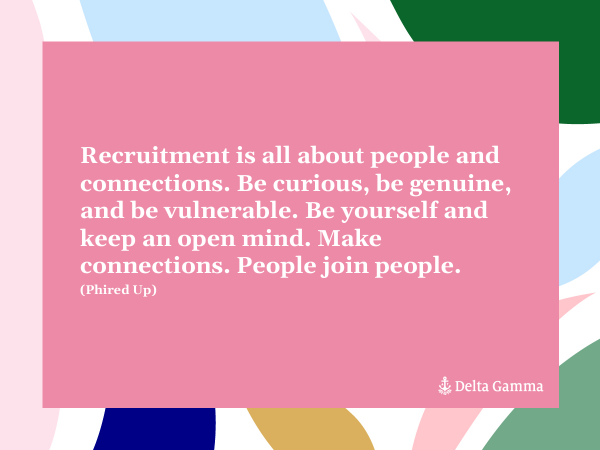

Recruitment is all about people and connections. Be curious, be genuine, and be vulnerable. Be yourself and keep an open mind. Make connections. People join people.
(Phired Up)